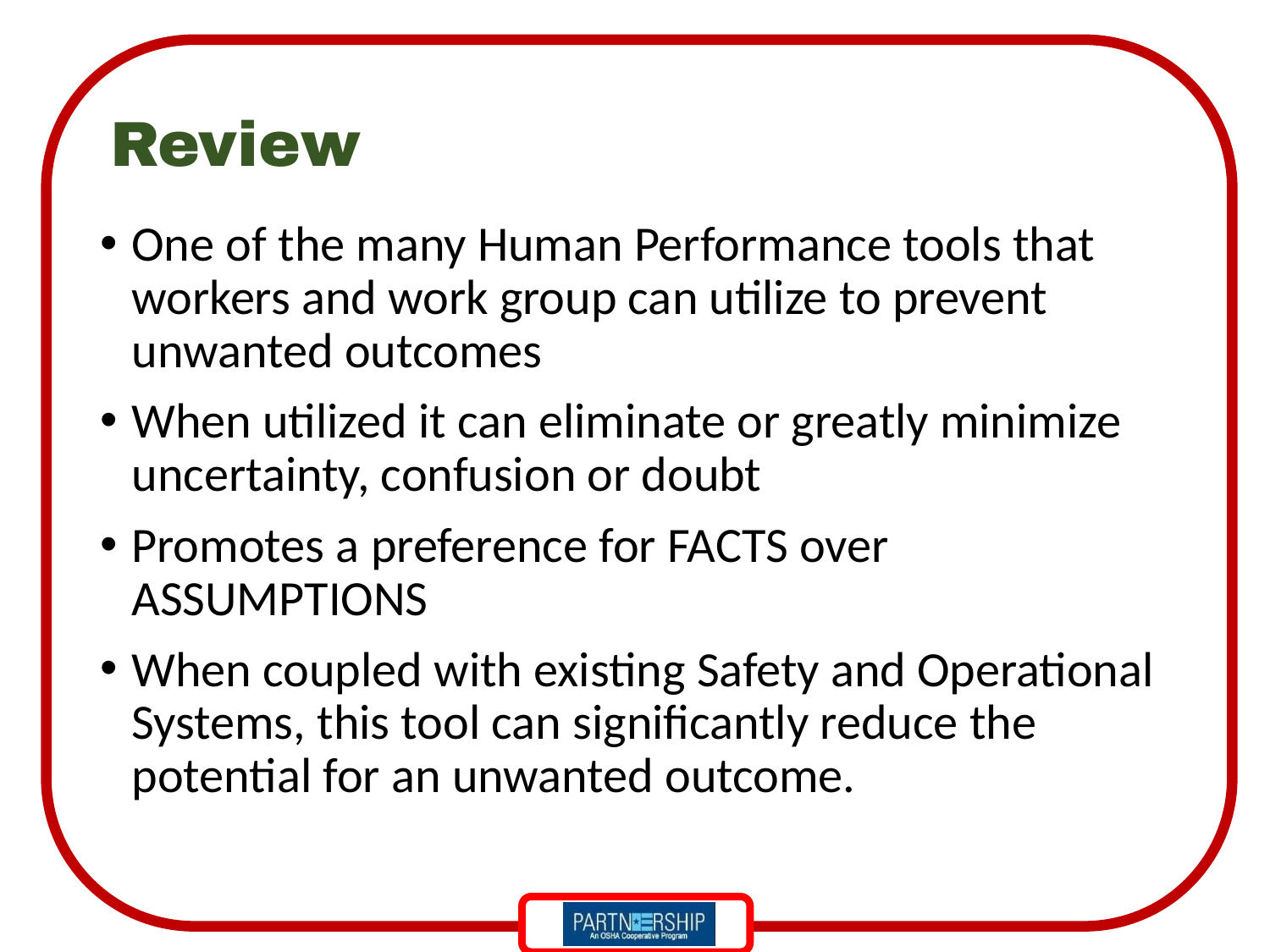

# Review
One of the many Human Performance tools that workers and work group can utilize to prevent unwanted outcomes
When utilized it can eliminate or greatly minimize uncertainty, confusion or doubt
Promotes a preference for FACTS over ASSUMPTIONS
When coupled with existing Safety and Operational Systems, this tool can significantly reduce the potential for an unwanted outcome.